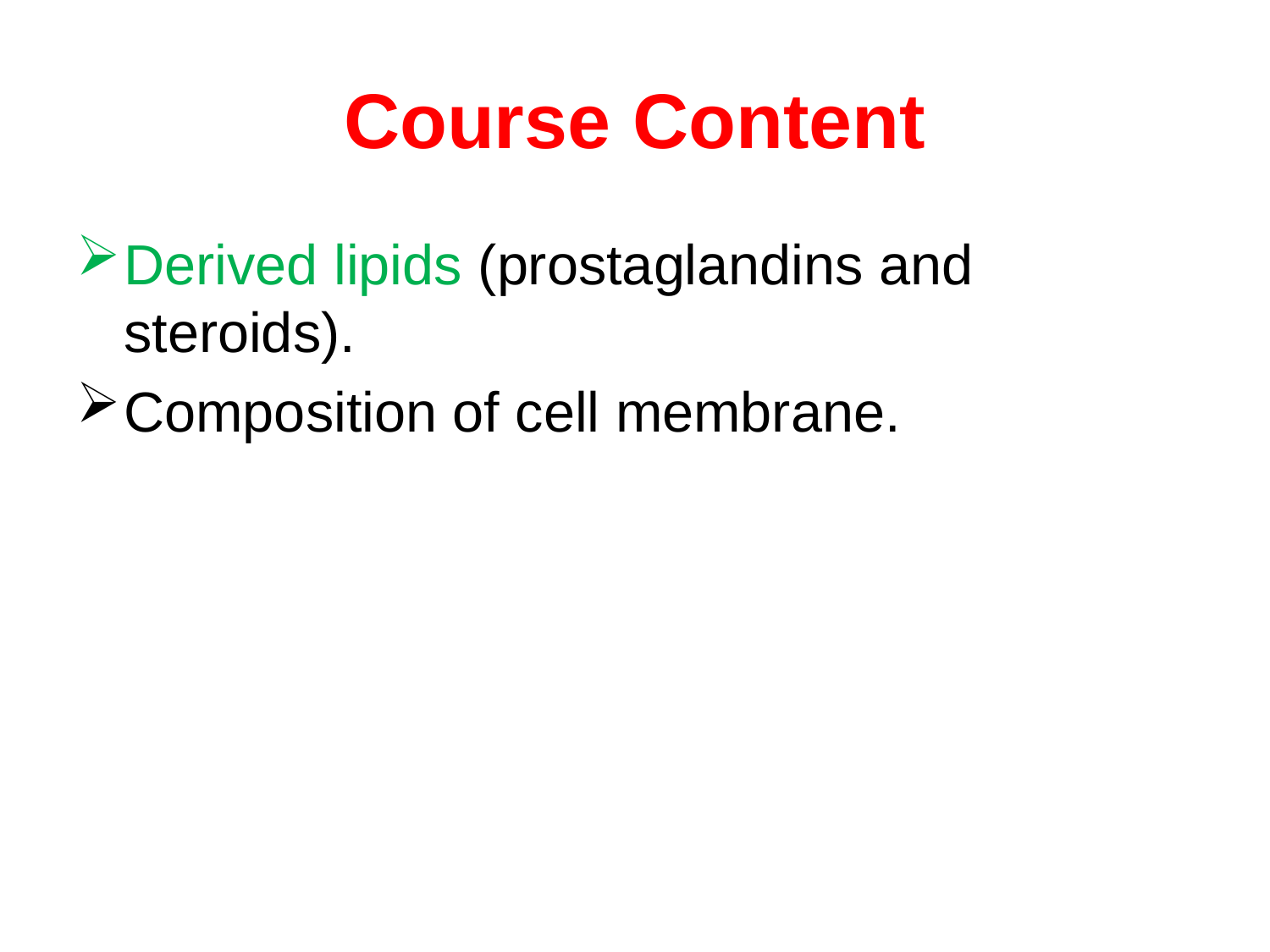

# Course Content
Derived lipids (prostaglandins and steroids).
Composition of cell membrane.